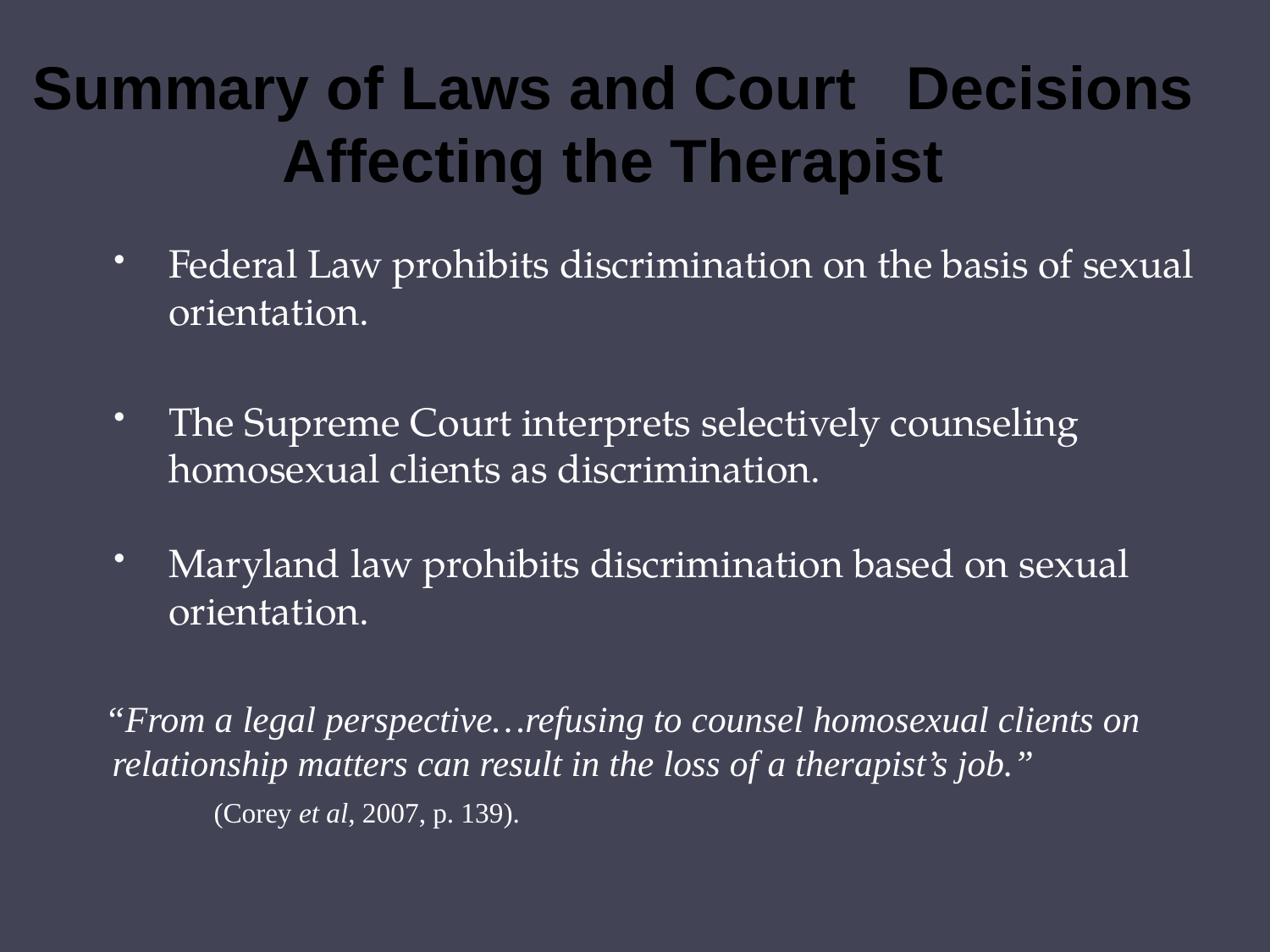

# Summary of Laws and Court   Decisions Affecting the Therapist
Federal Law prohibits discrimination on the basis of sexual orientation.

The Supreme Court interprets selectively counseling homosexual clients as discrimination.

Maryland law prohibits discrimination based on sexual orientation.

“From a legal perspective…refusing to counsel homosexual clients on relationship matters can result in the loss of a therapist’s job.”
 						(Corey et al, 2007, p. 139).